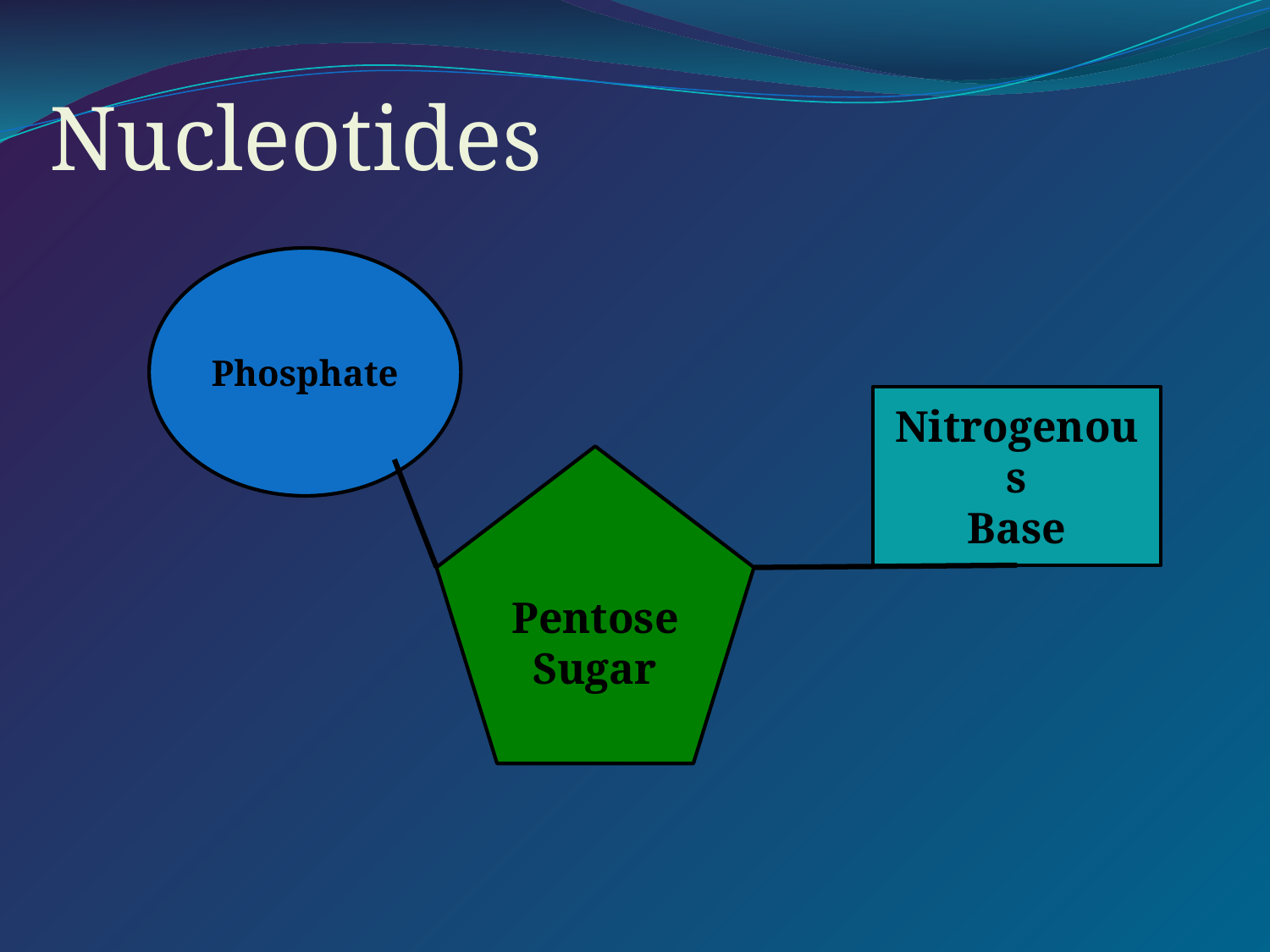

# Nucleotides

Phosphate
Nitrogenous
Base
Pentose
Sugar